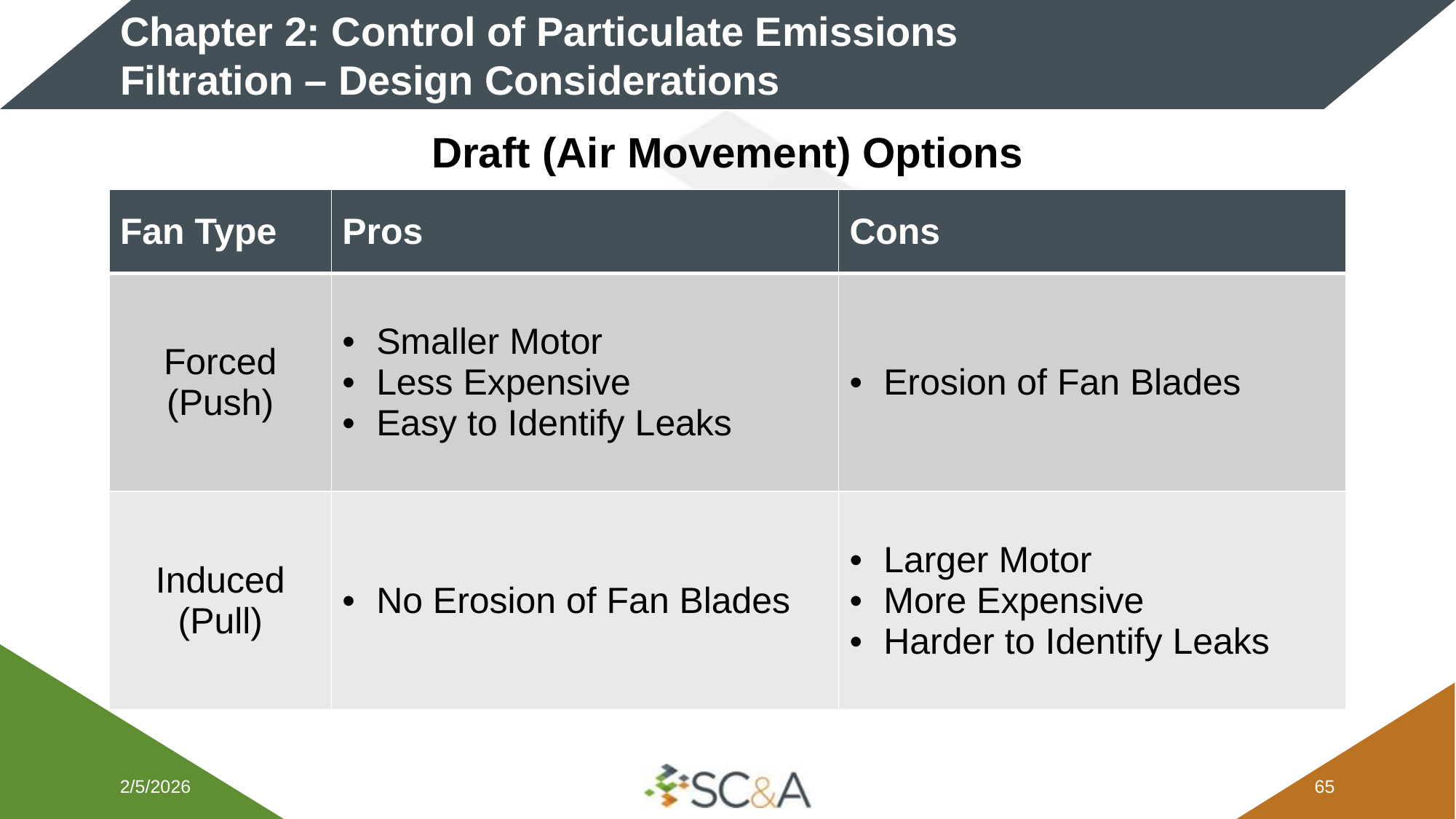

# Chapter 2: Control of Particulate Emissions Filtration – Design Considerations
Draft (Air Movement) Options
| Fan Type | Pros | Cons |
| --- | --- | --- |
| Forced (Push) | Smaller Motor Less Expensive Easy to Identify Leaks | Erosion of Fan Blades |
| Induced (Pull) | No Erosion of Fan Blades | Larger Motor More Expensive Harder to Identify Leaks |
2/5/2026
65